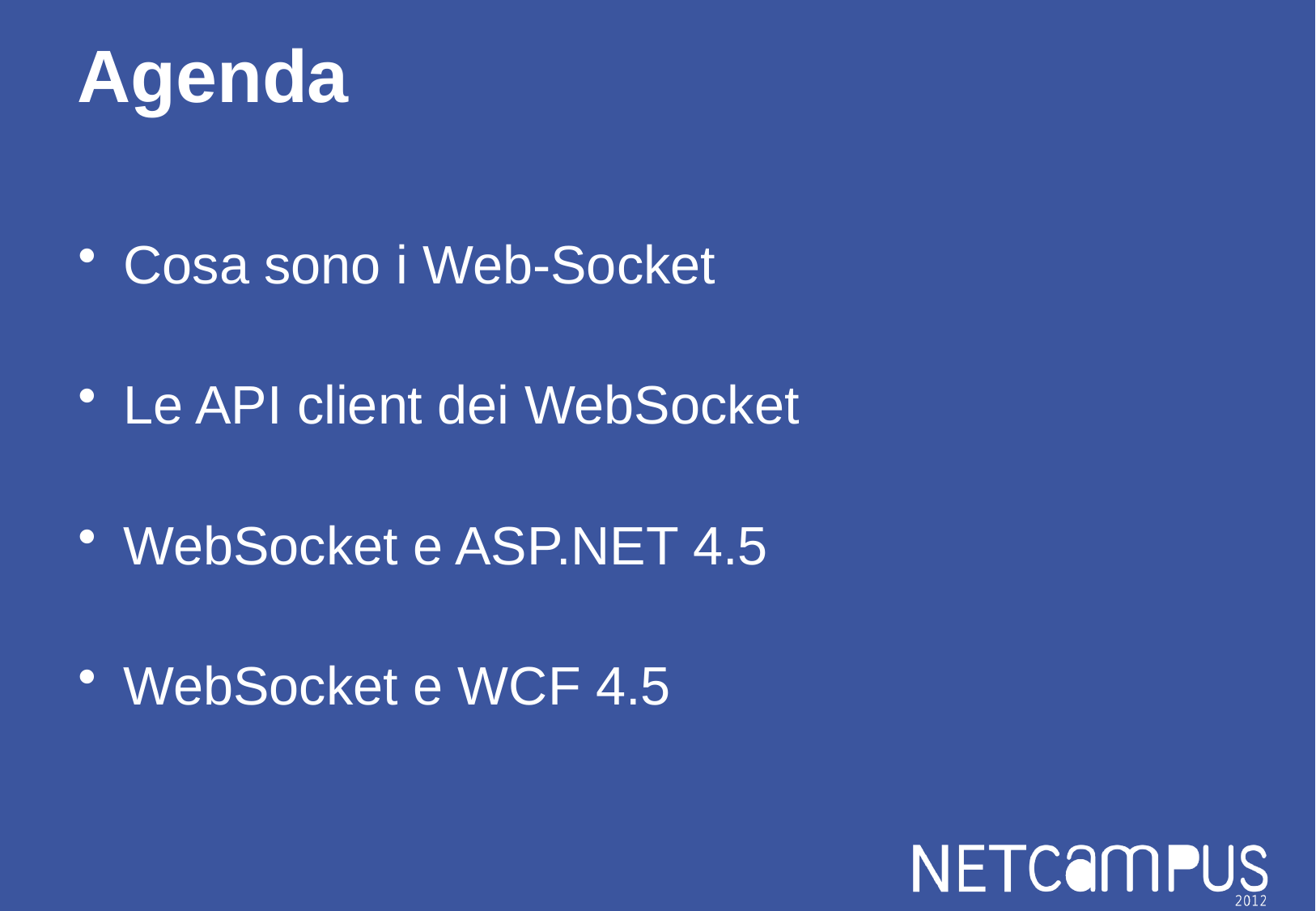

# Agenda
Cosa sono i Web-Socket
Le API client dei WebSocket
WebSocket e ASP.NET 4.5
WebSocket e WCF 4.5